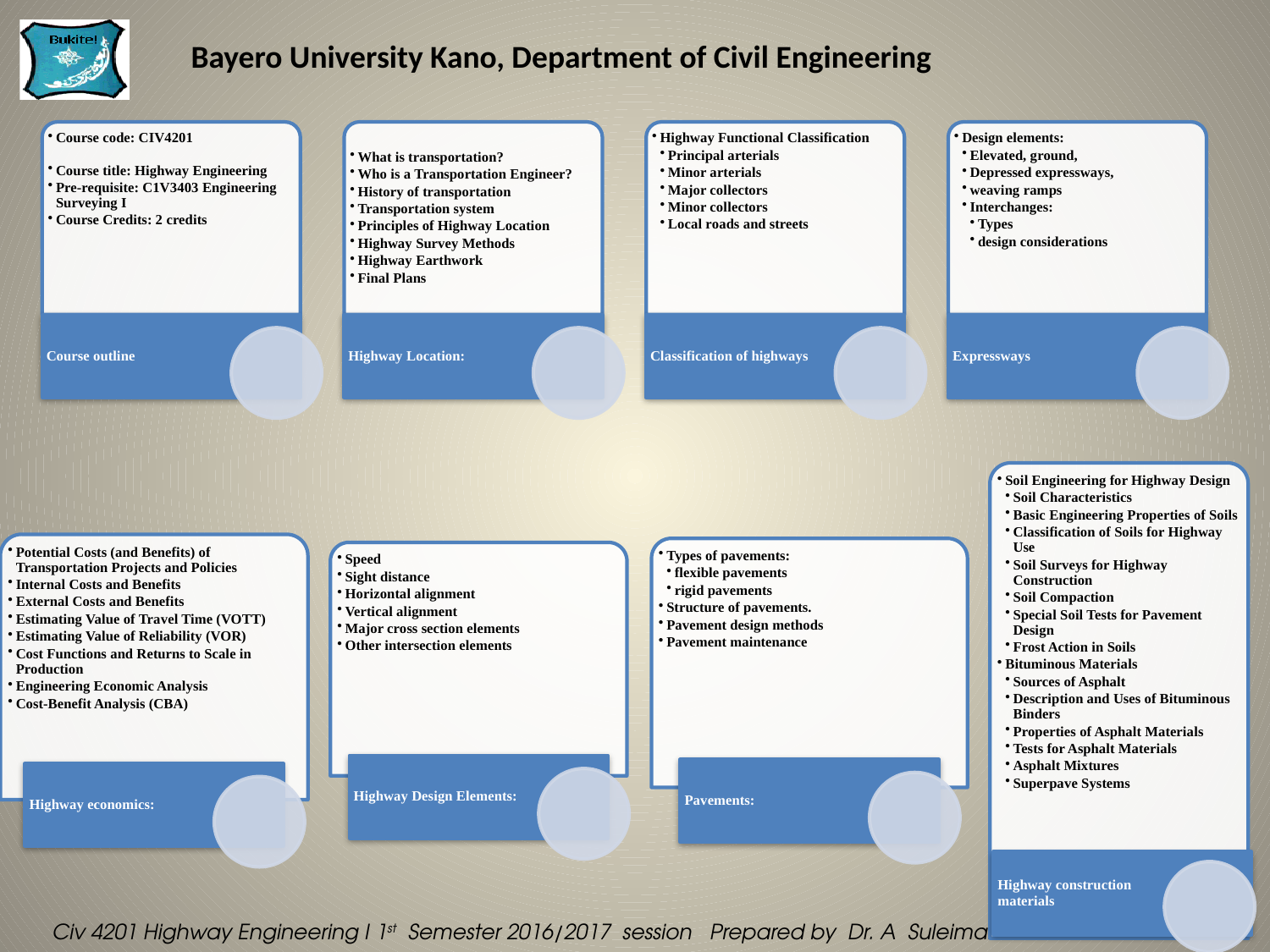

Course code: CIV4201
Course title: Highway Engineering
Pre-requisite: C1V3403 Engineering Surveying I
Course Credits: 2 credits
Course outline

What is transportation?
Who is a Transportation Engineer?
History of transportation
Transportation system
Principles of Highway Location
Highway Survey Methods
Highway Earthwork
Final Plans
Highway Location:
Highway Functional Classification
Principal arterials
Minor arterials
Major collectors
Minor collectors
Local roads and streets
Classification of highways
Design elements:
Elevated, ground,
Depressed expressways,
weaving ramps
Interchanges:
Types
design considerations
Expressways
Potential Costs (and Benefits) of Transportation Projects and Policies
Internal Costs and Benefits
External Costs and Benefits
Estimating Value of Travel Time (VOTT)
Estimating Value of Reliability (VOR)
Cost Functions and Returns to Scale in Production
Engineering Economic Analysis
Cost-Benefit Analysis (CBA)
Highway economics:
Speed
Sight distance
Horizontal alignment
Vertical alignment
Major cross section elements
Other intersection elements
Highway Design Elements:
Types of pavements:
flexible pavements
rigid pavements
Structure of pavements.
Pavement design methods
Pavement maintenance
Pavements:
Soil Engineering for Highway Design
Soil Characteristics
Basic Engineering Properties of Soils
Classification of Soils for Highway Use
Soil Surveys for Highway Construction
Soil Compaction
Special Soil Tests for Pavement Design
Frost Action in Soils
Bituminous Materials
Sources of Asphalt
Description and Uses of Bituminous Binders
Properties of Asphalt Materials
Tests for Asphalt Materials
Asphalt Mixtures
Superpave Systems
Highway construction materials